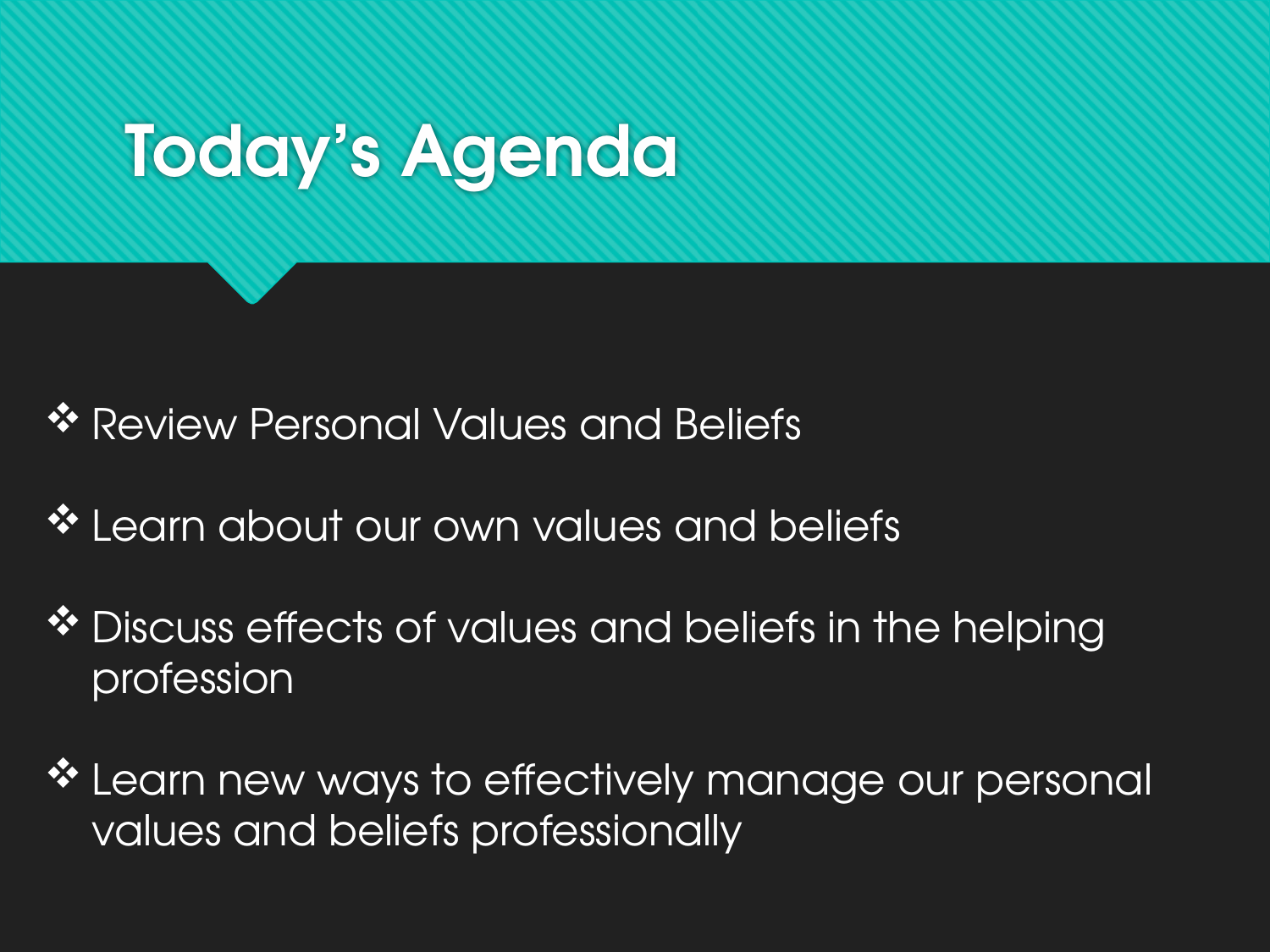

# Today’s Agenda
Review Personal Values and Beliefs

Learn about our own values and beliefs

Discuss effects of values and beliefs in the helping profession

Learn new ways to effectively manage our personal values and beliefs professionally